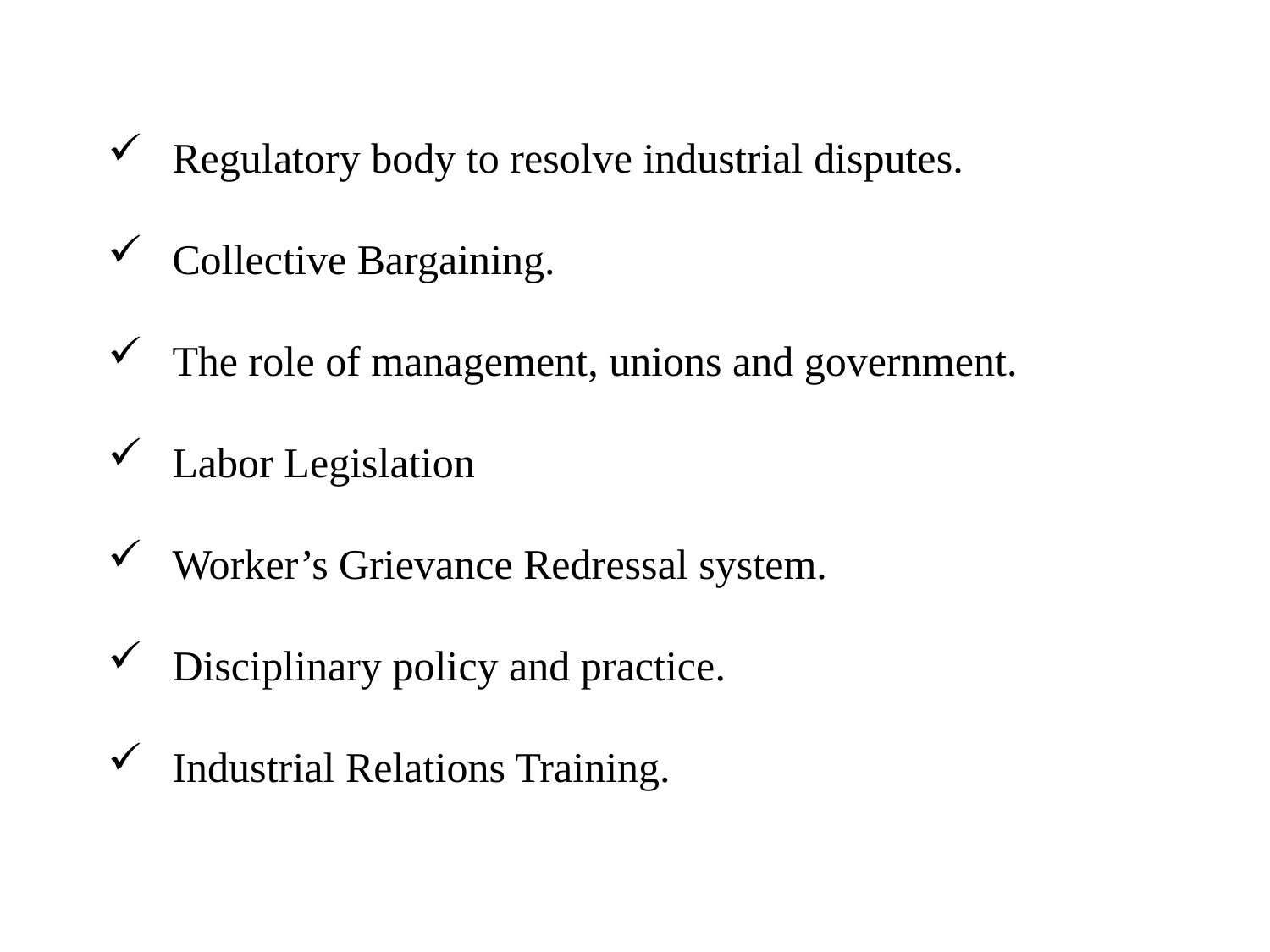

Regulatory body to resolve industrial disputes.
Collective Bargaining.
The role of management, unions and government.
Labor Legislation
Worker’s Grievance Redressal system.
Disciplinary policy and practice.
Industrial Relations Training.